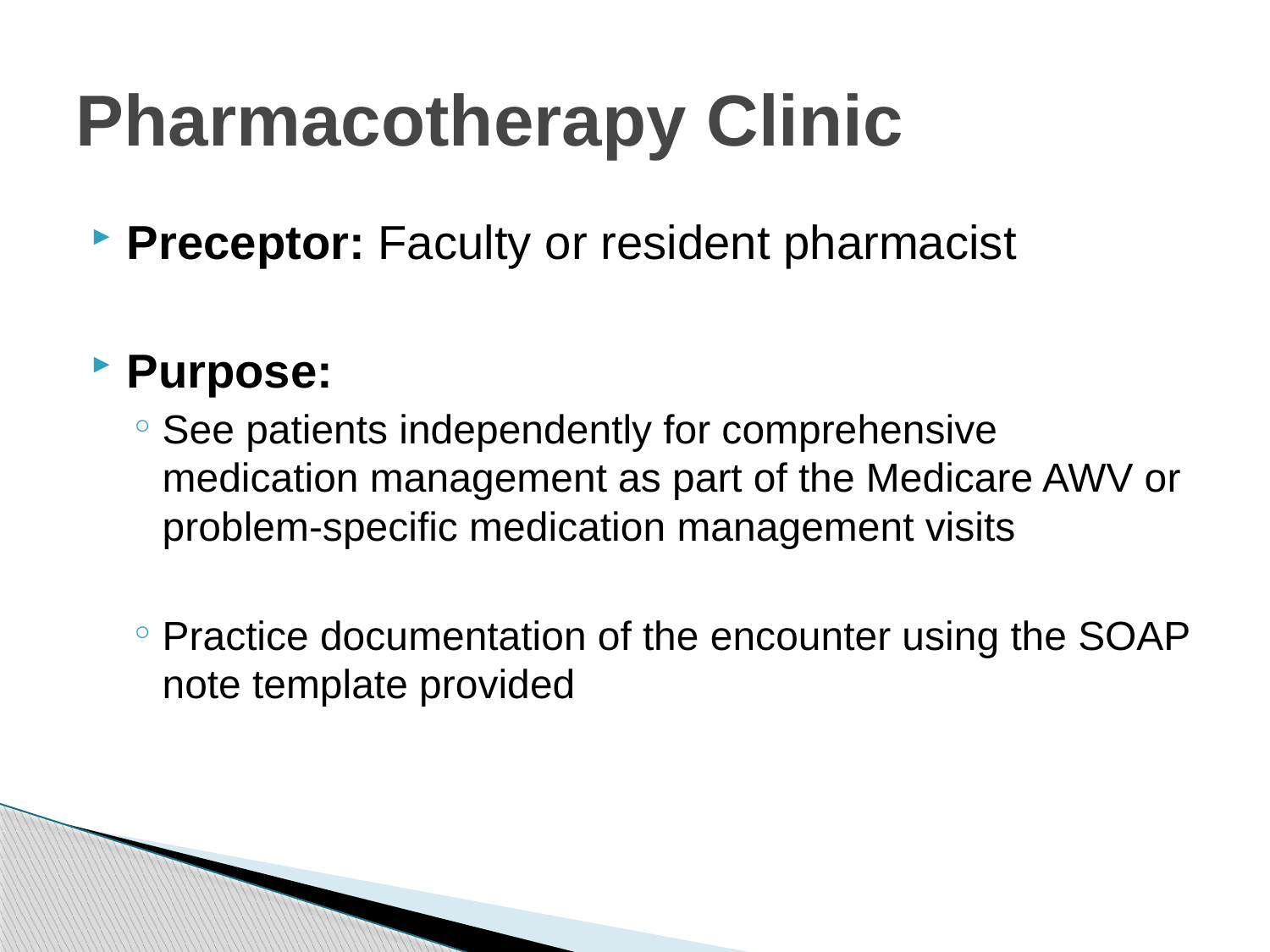

# Pharmacotherapy Clinic
Preceptor: Faculty or resident pharmacist

Purpose:
See patients independently for comprehensive medication management as part of the Medicare AWV or problem-specific medication management visits

Practice documentation of the encounter using the SOAP note template provided